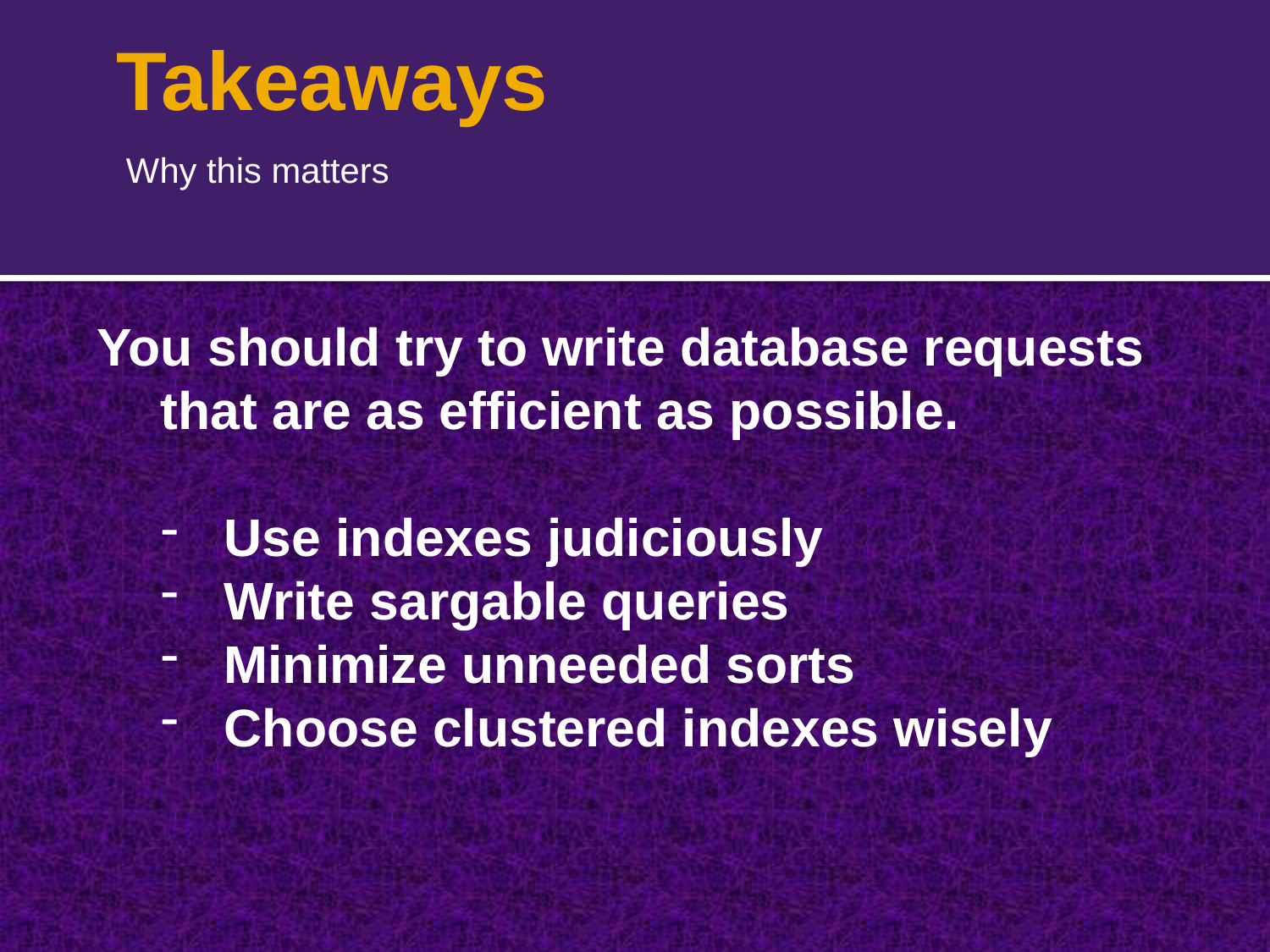

# Takeaways
Why this matters
You should try to write database requests that are as efficient as possible.

Use indexes judiciously
Write sargable queries
Minimize unneeded sorts
Choose clustered indexes wisely